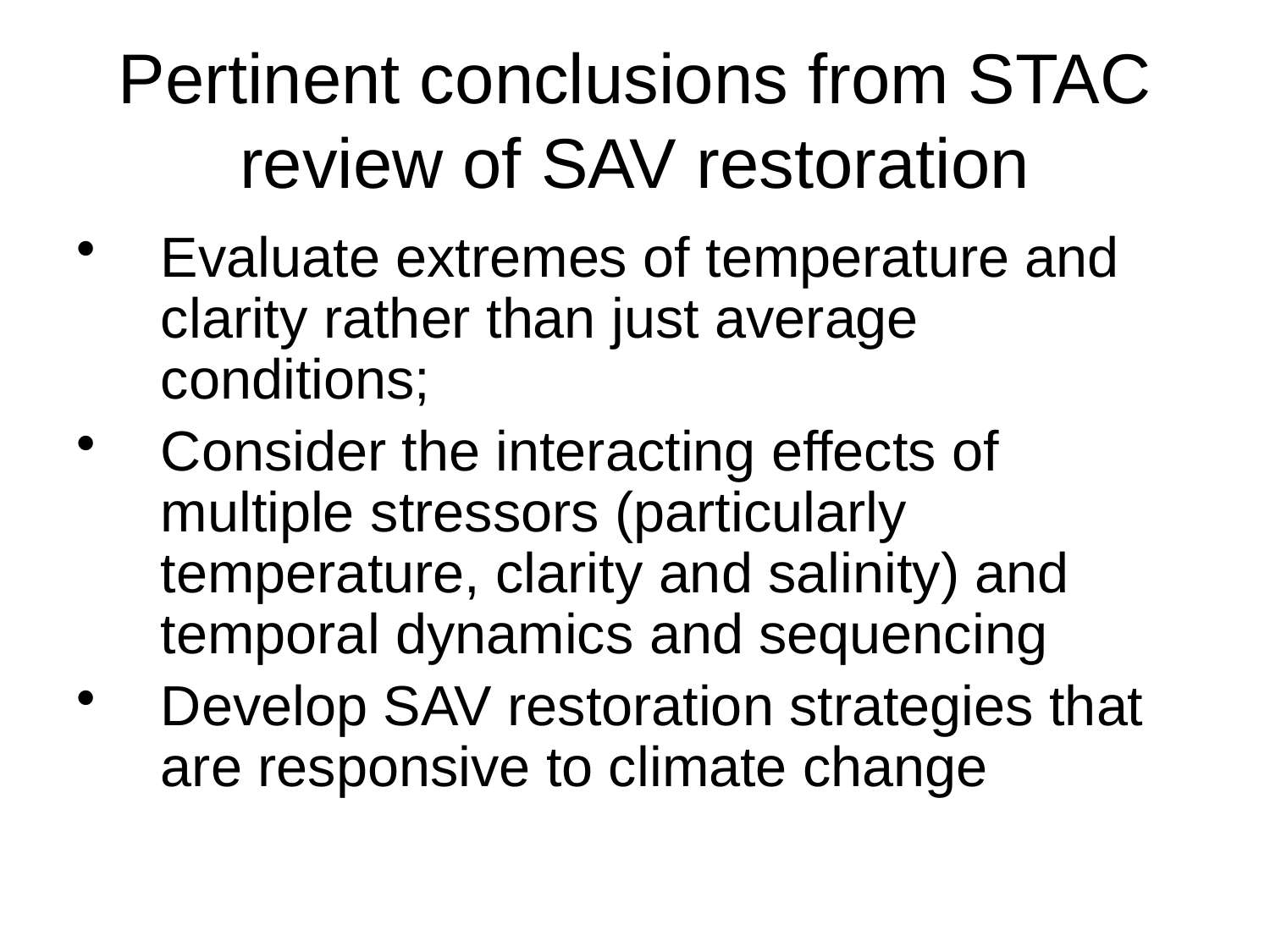

# Pertinent conclusions from STAC review of SAV restoration
Evaluate extremes of temperature and clarity rather than just average conditions;
Consider the interacting effects of multiple stressors (particularly temperature, clarity and salinity) and temporal dynamics and sequencing
Develop SAV restoration strategies that are responsive to climate change